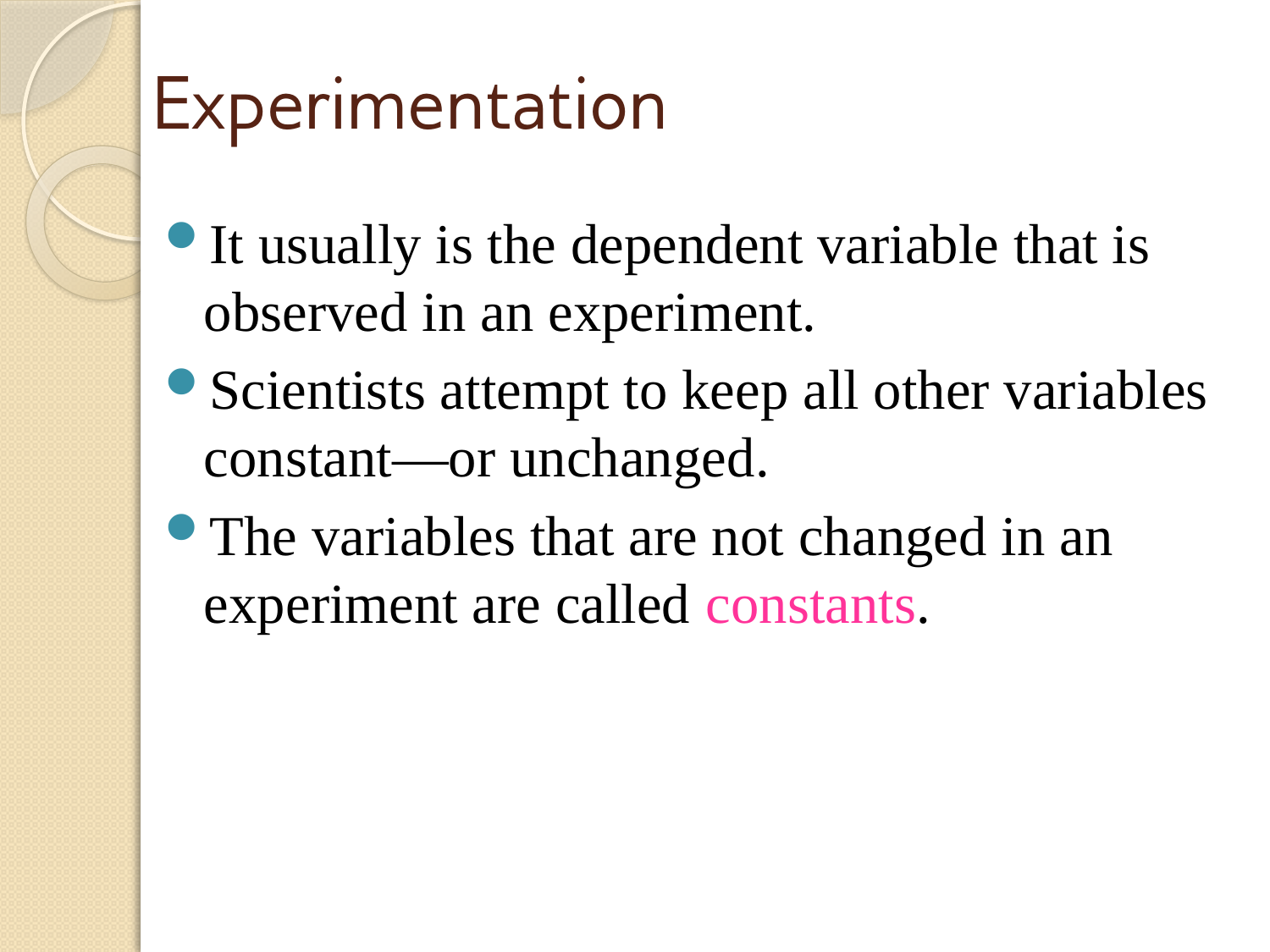

# Experimentation
It usually is the dependent variable that is observed in an experiment.
Scientists attempt to keep all other variables constant—or unchanged.
The variables that are not changed in an experiment are called constants.